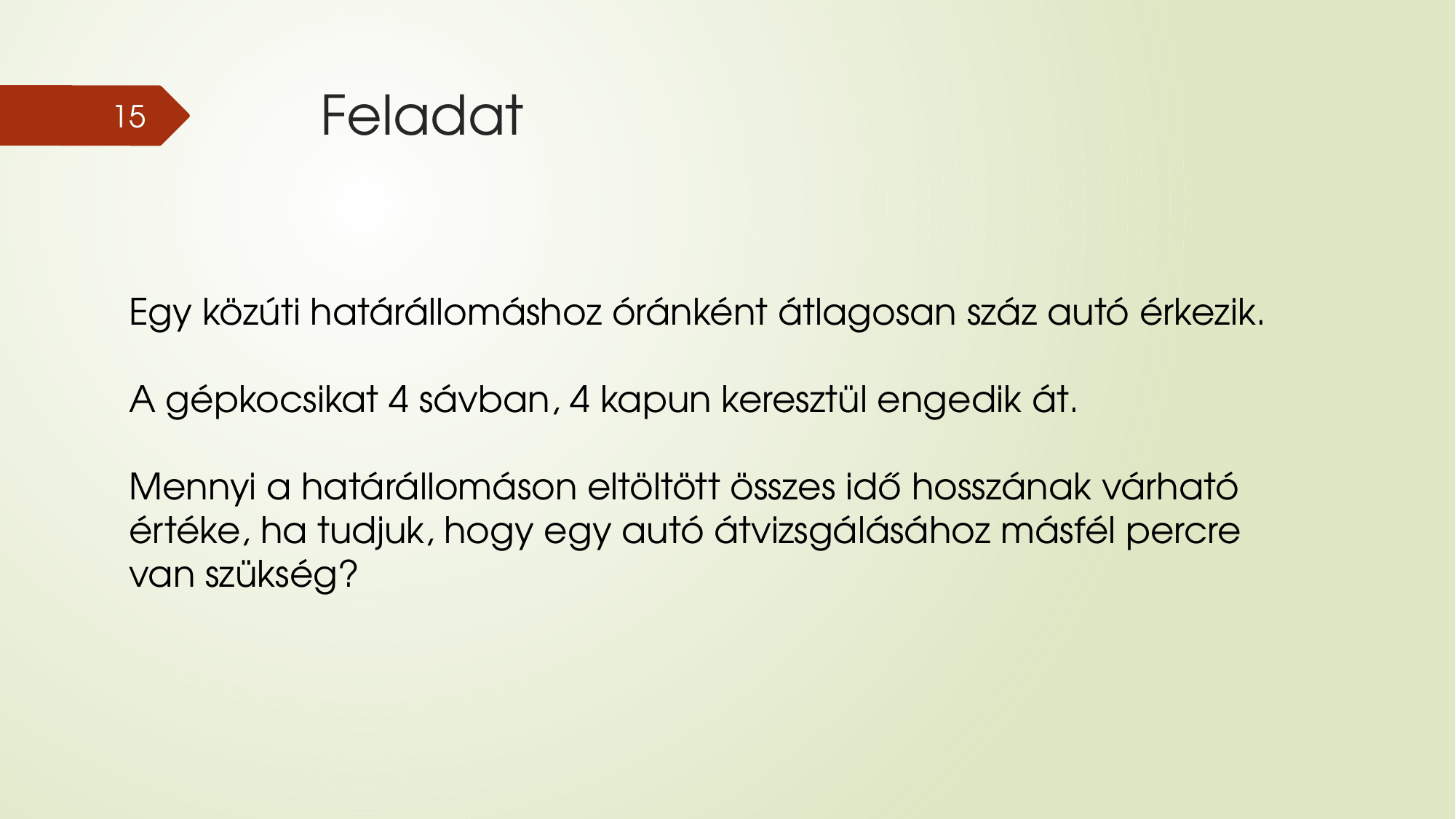

# Feladat
15
Egy közúti határállomáshoz óránként átlagosan száz autó érkezik.

A gépkocsikat 4 sávban, 4 kapun keresztül engedik át.

Mennyi a határállomáson eltöltött összes idő hosszának várható értéke, ha tudjuk, hogy egy autó átvizsgálásához másfél percre van szükség?